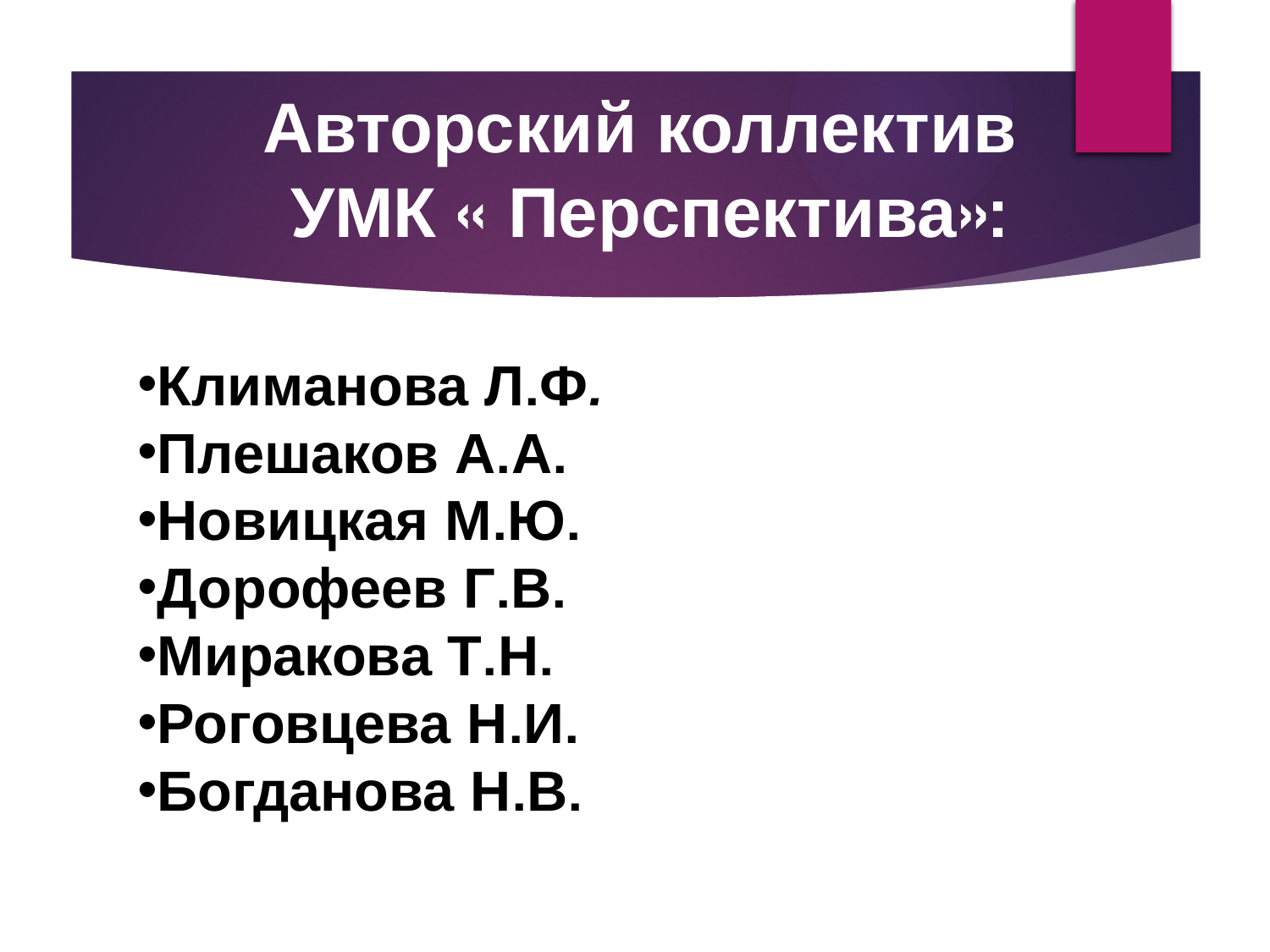

Авторский коллектив
УМК « Перспектива»:

Климанова Л.Ф.
Плешаков А.А.
Новицкая М.Ю.
Дорофеев Г.В.
Миракова Т.Н.
Роговцева Н.И.
Богданова Н.В.